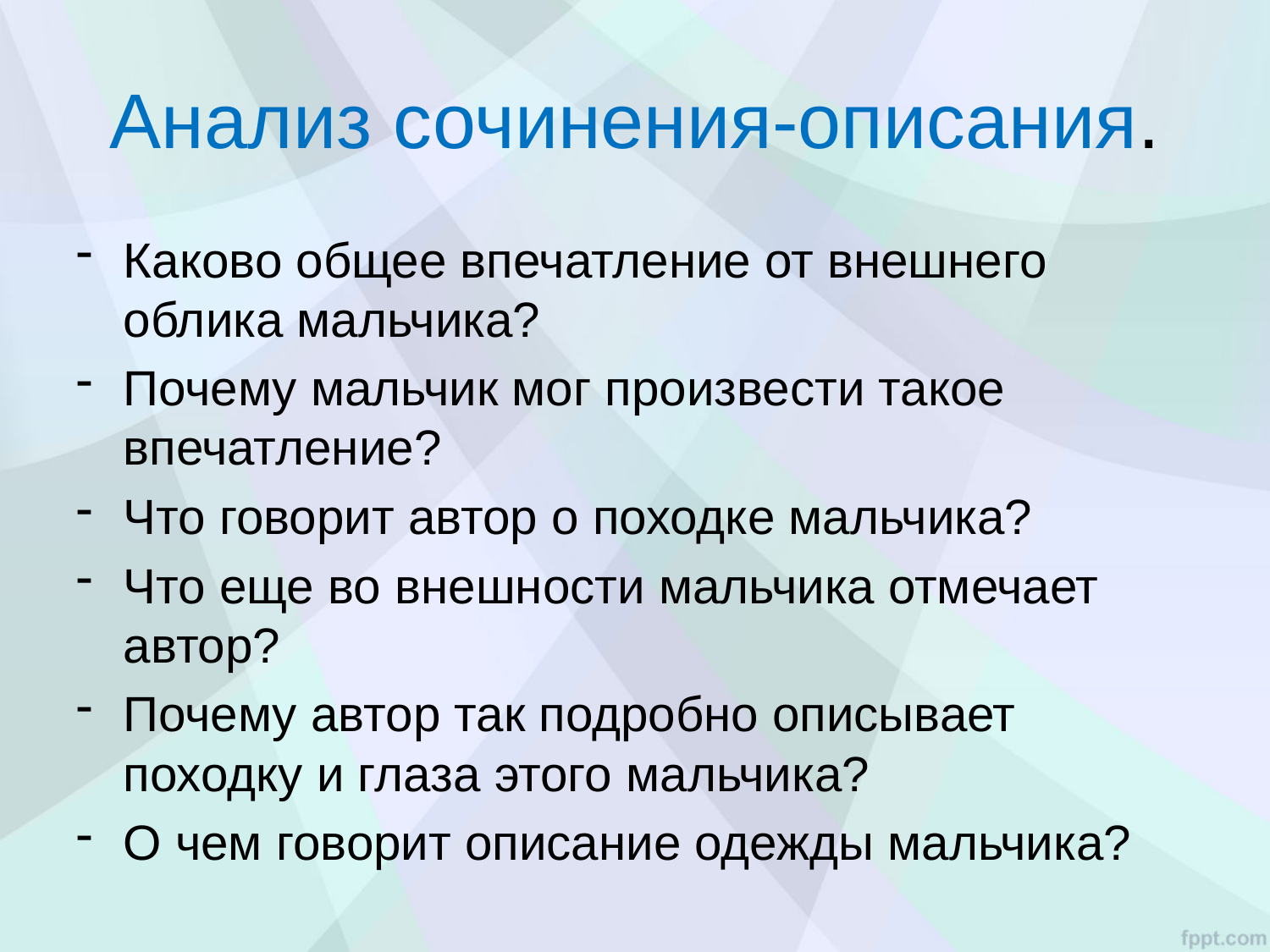

# Анализ сочинения-описания.
Каково общее впечатление от внешнего облика мальчика?
Почему мальчик мог произвести такое впечатление?
Что говорит автор о походке мальчика?
Что еще во внешности мальчика отмечает автор?
Почему автор так подробно описывает походку и глаза этого мальчика?
О чем говорит описание одежды мальчика?